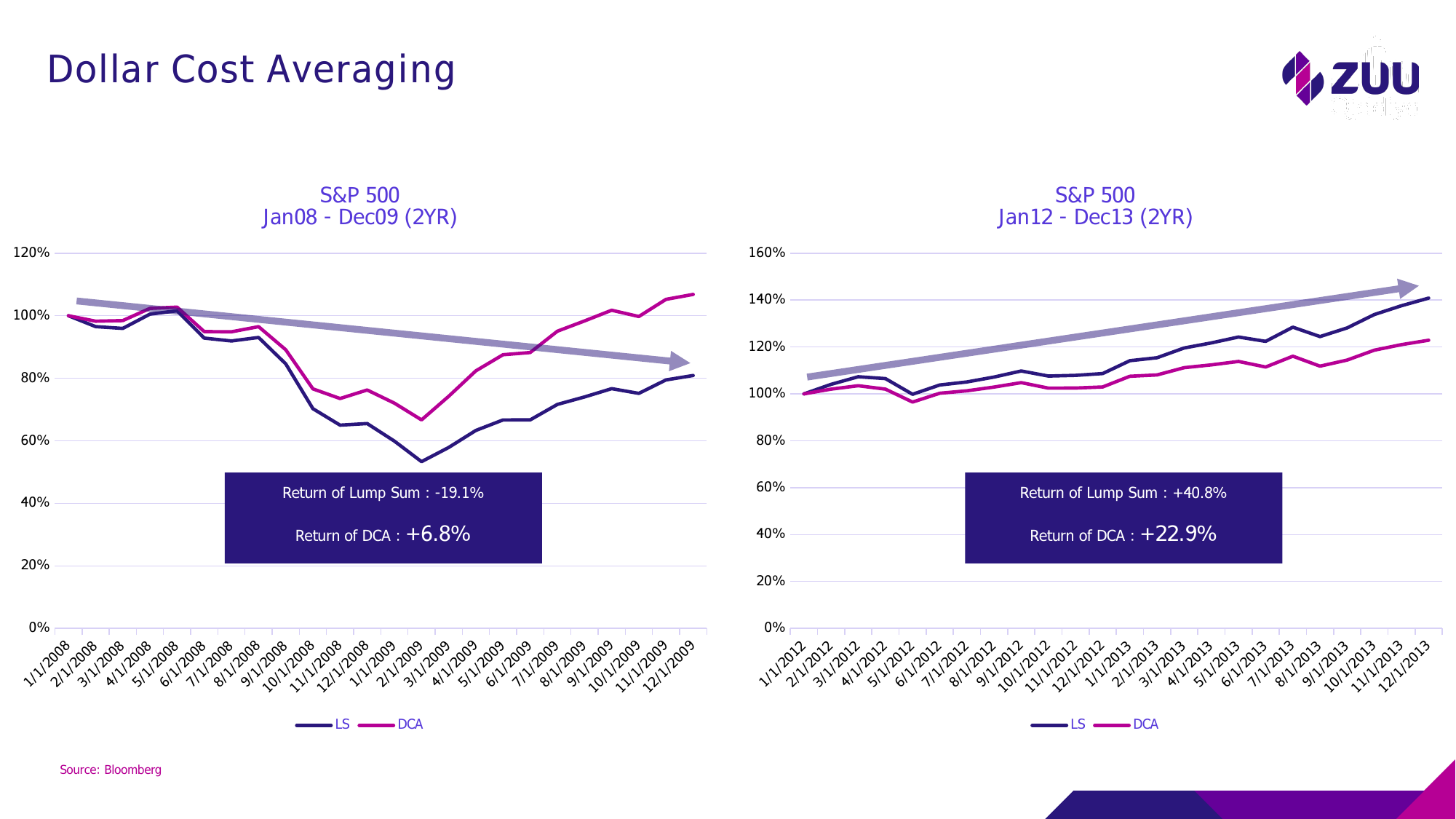

# Dollar Cost Averaging

### Chart: S&P 500
Jan12 - Dec13 (2YR)

| Category | LS | DCA |
|---|---|---|
| 41639 | 1.408370819902984 | 1.2286515548757504 |
| 41607 | 1.3759496031891802 | 1.2100800599502295 |
| 41578 | 1.338407966906501 | 1.1863525902730805 |
| 41547 | 1.2812688196233917 | 1.144200060337264 |
| 41516 | 1.244252887948441 | 1.1181457587974186 |
| 41486 | 1.284453746517009 | 1.1606912955788722 |
| 41453 | 1.2239163015235413 | 1.1144934276346432 |
| 41425 | 1.242553739093262 | 1.1383020705537257 |
| 41394 | 1.2172795951582296 | 1.1236165146938142 |
| 41362 | 1.1956552480782245 | 1.1117507462049399 |
| 41333 | 1.1541210562068014 | 1.080836109059035 |
| 41305 | 1.1414953831159 | 1.0751622849315463 |
| 41274 | 1.0866953980837832 | 1.0295095950797648 |
| 41243 | 1.0790682923994417 | 1.0249477166750054 |
| 41213 | 1.07600521004857 | 1.0245259528695012 |
| 41180 | 1.097728611537661 | 1.0479901657396453 |
| 41152 | 1.0717534366908184 | 1.0290487585084171 |
| 41121 | 1.0509824814429376 | 1.0131748324462873 |
| 41089 | 1.037907360400164 | 1.002738558606599 |
| 41060 | 0.9984150761176368 | 0.9651113154945026 |
| 41029 | 1.0651473228987742 | 1.020312454349532 |
| 40998 | 1.073193543027098 | 1.0348419532820359 |
| 40968 | 1.0405894642545515 | 1.0202947321272757 |
| 40939 | 1.0 | 1.0 |

### Chart: S&P 500
Jan08 - Dec09 (2YR)

| Category | LS | DCA |
|---|---|---|
| 40178 | 0.8088933586415669 | 1.0681779741674473 |
| 40147 | 0.7947698380628255 | 1.0524397693407193 |
| 40116 | 0.7516592886852385 | 0.9976068101326465 |
| 40086 | 0.7668056448149997 | 1.0175928889159536 |
| 40056 | 0.7403648492849425 | 0.9833538247428362 |
| 40025 | 0.7163178297371212 | 0.9505668750415551 |
| 39994 | 0.6668745976977767 | 0.8823980761338548 |
| 39962 | 0.6667440257247098 | 0.8753088995822502 |
| 39933 | 0.633136243402987 | 0.8237878614213059 |
| 39903 | 0.5787747786161264 | 0.7423181017537591 |
| 39871 | 0.5332341977717819 | 0.6669516073434544 |
| 39843 | 0.5990932284250398 | 0.7205426052077091 |
| 39813 | 0.6552174148483038 | 0.7625746078930175 |
| 39780 | 0.6501323546431992 | 0.7352397471179833 |
| 39752 | 0.7027311050476549 | 0.7661060242609806 |
| 39721 | 0.8460773622256224 | 0.8910903693717298 |
| 39689 | 0.9305646610364273 | 0.965099425058049 |
| 39660 | 0.9193572623641776 | 0.9485503524277974 |
| 39629 | 0.9285118084758692 | 0.9493352635296259 |
| 39598 | 1.0158354424636233 | 1.0275313590702668 |
| 39568 | 1.0051067569146293 | 1.0234892948594578 |
| 39538 | 0.9594863458167514 | 0.9845089083953072 |
| 39507 | 0.9652388029001921 | 0.9826194014500961 |
| 39478 | 1.0 | 0.9999999999999999 |
Return of Lump Sum : -19.1%

Return of DCA : +6.8%

Return of Lump Sum : +40.8%

Return of DCA : +22.9%

Source: Bloomberg